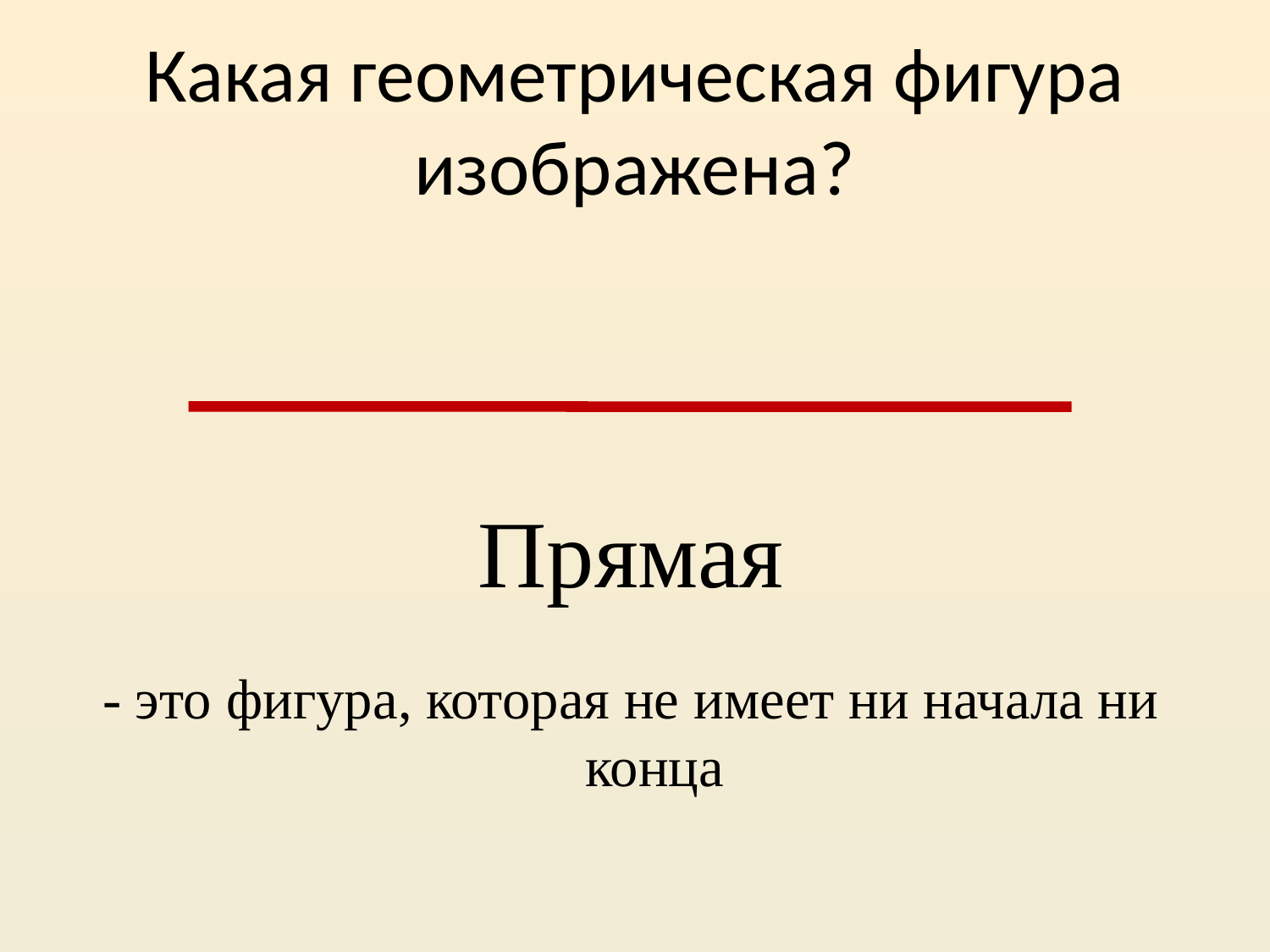

# Какая геометрическая фигура изображена?
Прямая

- это фигура, которая не имеет ни начала ни конца